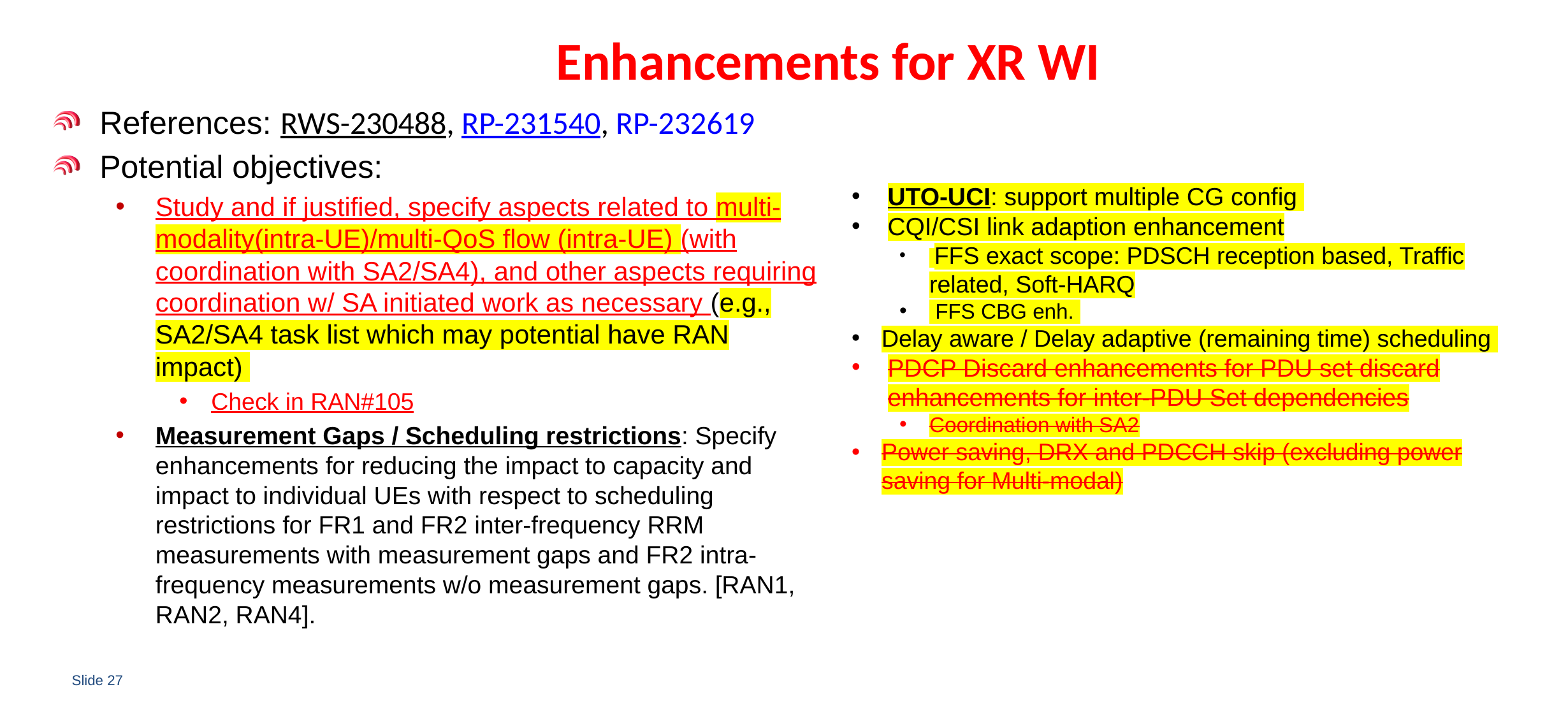

# Enhancements for XR WI
References: RWS-230488, RP-231540, RP-232619
Potential objectives:
Study and if justified, specify aspects related to multi-modality(intra-UE)/multi-QoS flow (intra-UE) (with coordination with SA2/SA4), and other aspects requiring coordination w/ SA initiated work as necessary (e.g., SA2/SA4 task list which may potential have RAN impact)
Check in RAN#105
Measurement Gaps / Scheduling restrictions: Specify enhancements for reducing the impact to capacity and impact to individual UEs with respect to scheduling restrictions for FR1 and FR2 inter-frequency RRM measurements with measurement gaps and FR2 intra-frequency measurements w/o measurement gaps. [RAN1, RAN2, RAN4].

UTO-UCI: support multiple CG config
CQI/CSI link adaption enhancement
 FFS exact scope: PDSCH reception based, Traffic related, Soft-HARQ
 FFS CBG enh.
Delay aware / Delay adaptive (remaining time) scheduling
PDCP Discard enhancements for PDU set discard enhancements for inter-PDU Set dependencies
Coordination with SA2
Power saving, DRX and PDCCH skip (excluding power saving for Multi-modal)